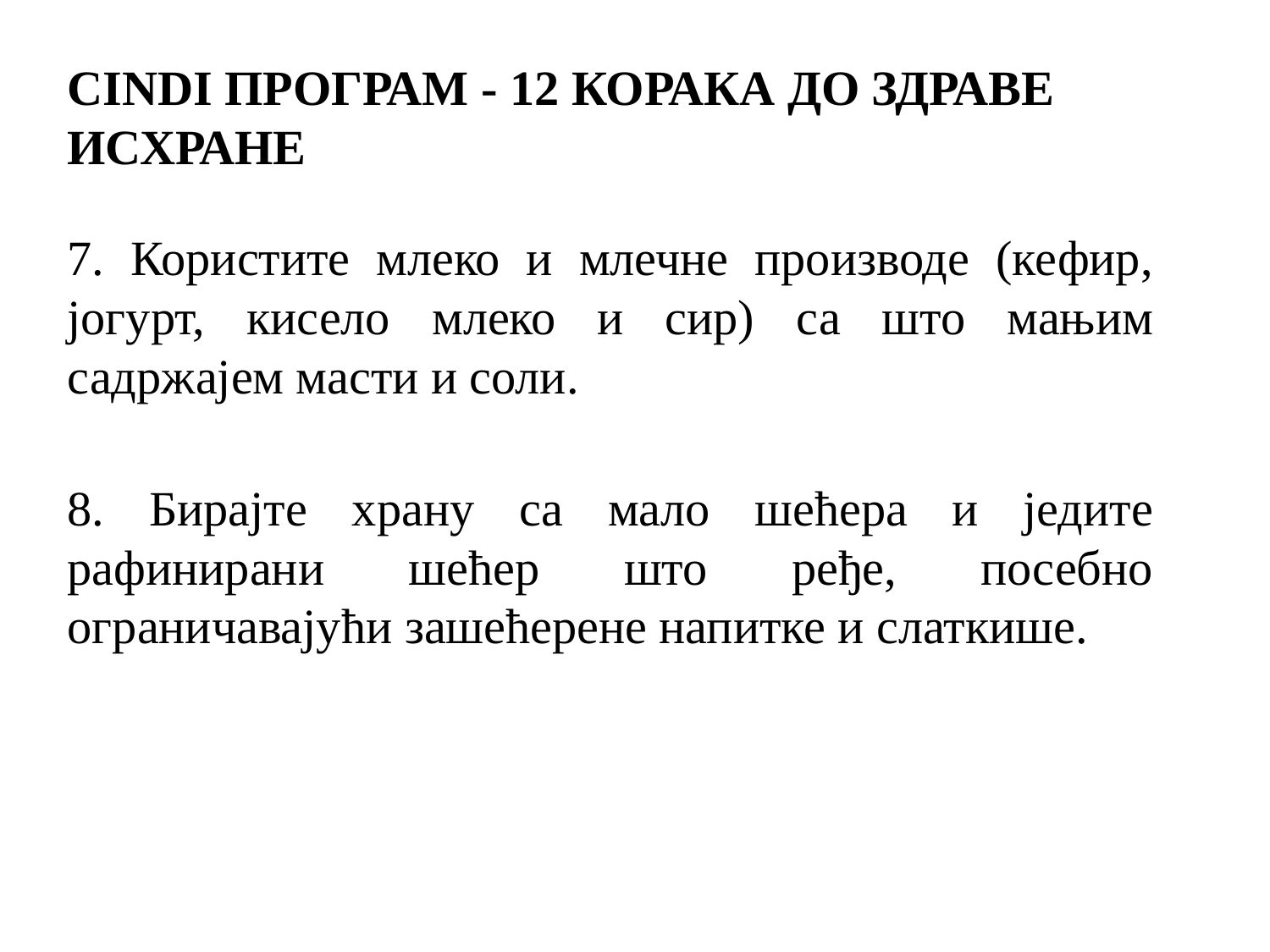

CINDI ПРОГРАМ - 12 КОРАКА ДО ЗДРАВЕ ИСХРАНЕ

7. Користите млеко и млечне производе (кефир, јогурт, кисело млеко и сир) са што мањим садржајем масти и соли.

8. Бирајте храну са мало шећера и једите рафинирани шећер што ређе, посебно ограничавајући зашећерене напитке и слаткише.